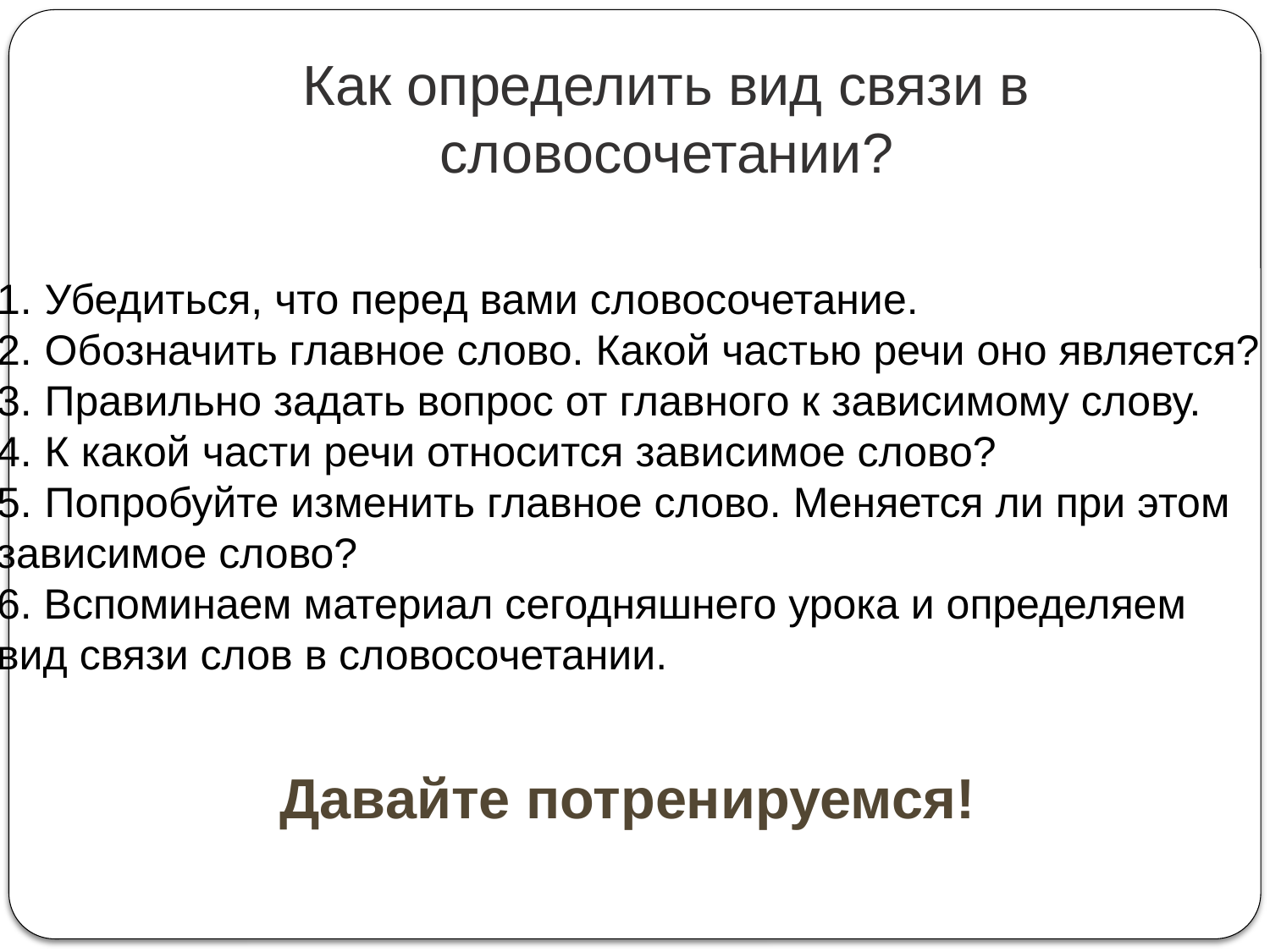

# Как определить вид связи в словосочетании?
Убедиться, что перед вами словосочетание.
Обозначить главное слово. Какой частью речи оно является?
Правильно задать вопрос от главного к зависимому слову.
К какой части речи относится зависимое слово?
Попробуйте изменить главное слово. Меняется ли при этом
зависимое слово?
6. Вспоминаем материал сегодняшнего урока и определяем
вид связи слов в словосочетании.
Давайте потренируемся!